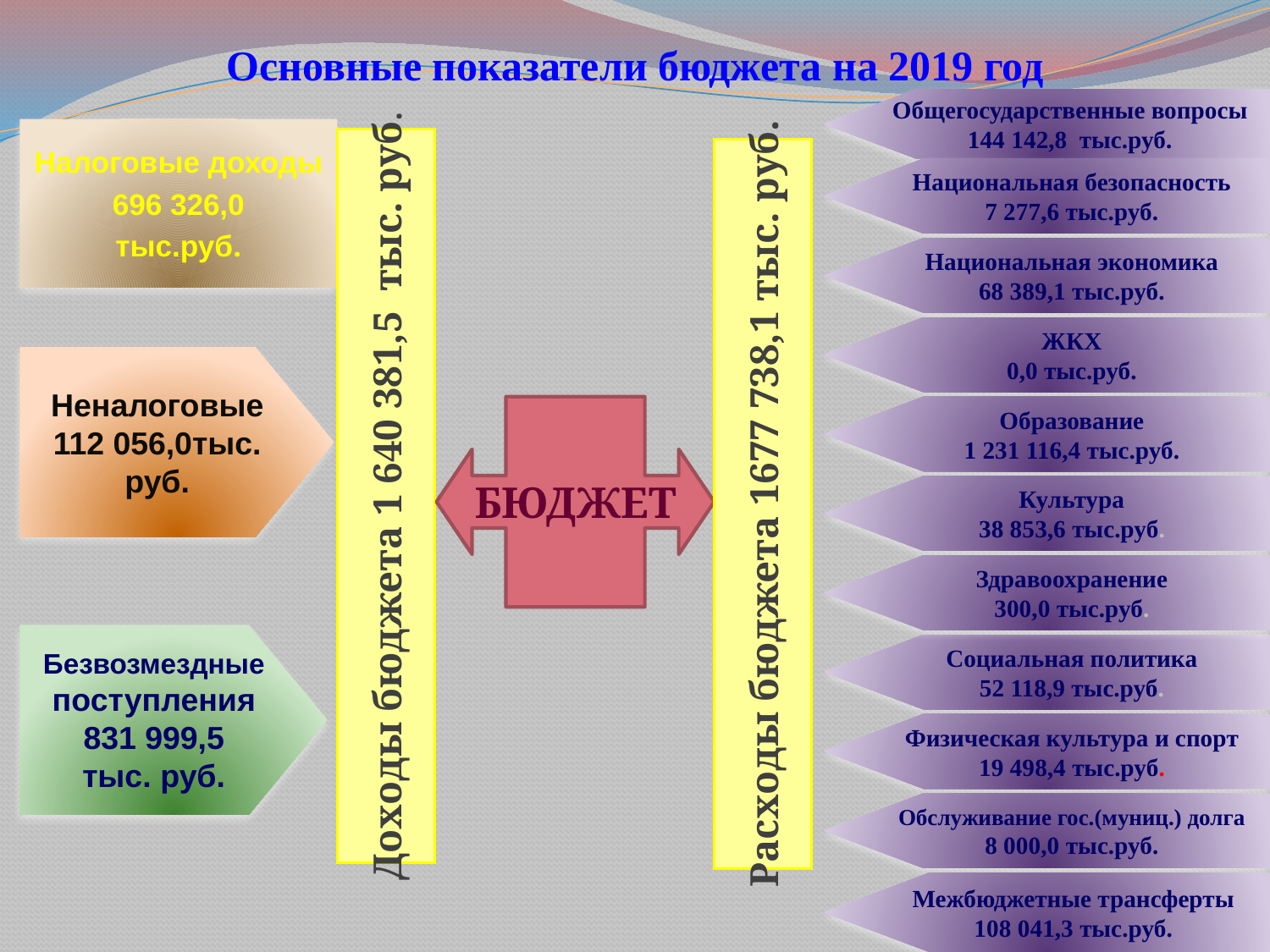

# Основные показатели бюджета на 2019 год
Общегосударственные вопросы
144 142,8  тыс.руб.
Налоговые доходы
696 326,0
тыс.руб.
Доходы бюджета 1 640 381,5  тыс. руб.
Расходы бюджета 1677 738,1 тыс. руб.
Национальная безопасность
7 277,6 тыс.руб.

Национальная экономика
68 389,1 тыс.руб.
.
ЖКХ
0,0 тыс.руб.
Неналоговые 112 056,0тыс. руб.
БЮДЖЕТ
Образование
1 231 116,4 тыс.руб.
Культура
38 853,6 тыс.руб.
Здравоохранение
300,0 тыс.руб.
Безвозмездные поступления
831 999,5
тыс. руб.
Социальная политика
52 118,9 тыс.руб.
Физическая культура и спорт
19 498,4 тыс.руб.
Обслуживание гос.(муниц.) долга
8 000,0 тыс.руб.
Межбюджетные трансферты
108 041,3 тыс.руб.